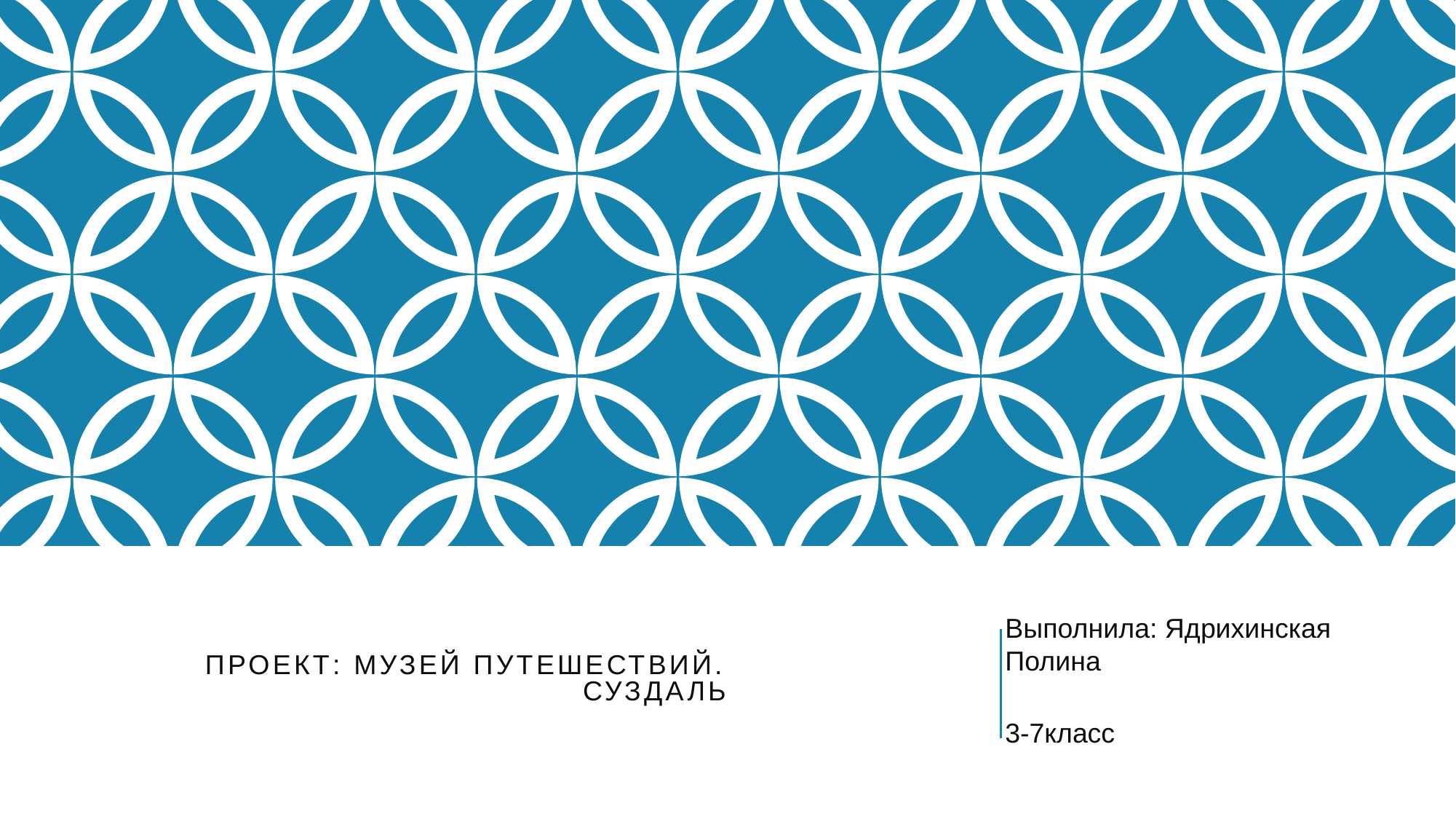

# Проект: музей путешествий. Суздаль
Выполнила: Ядрихинская Полина

3-7класс